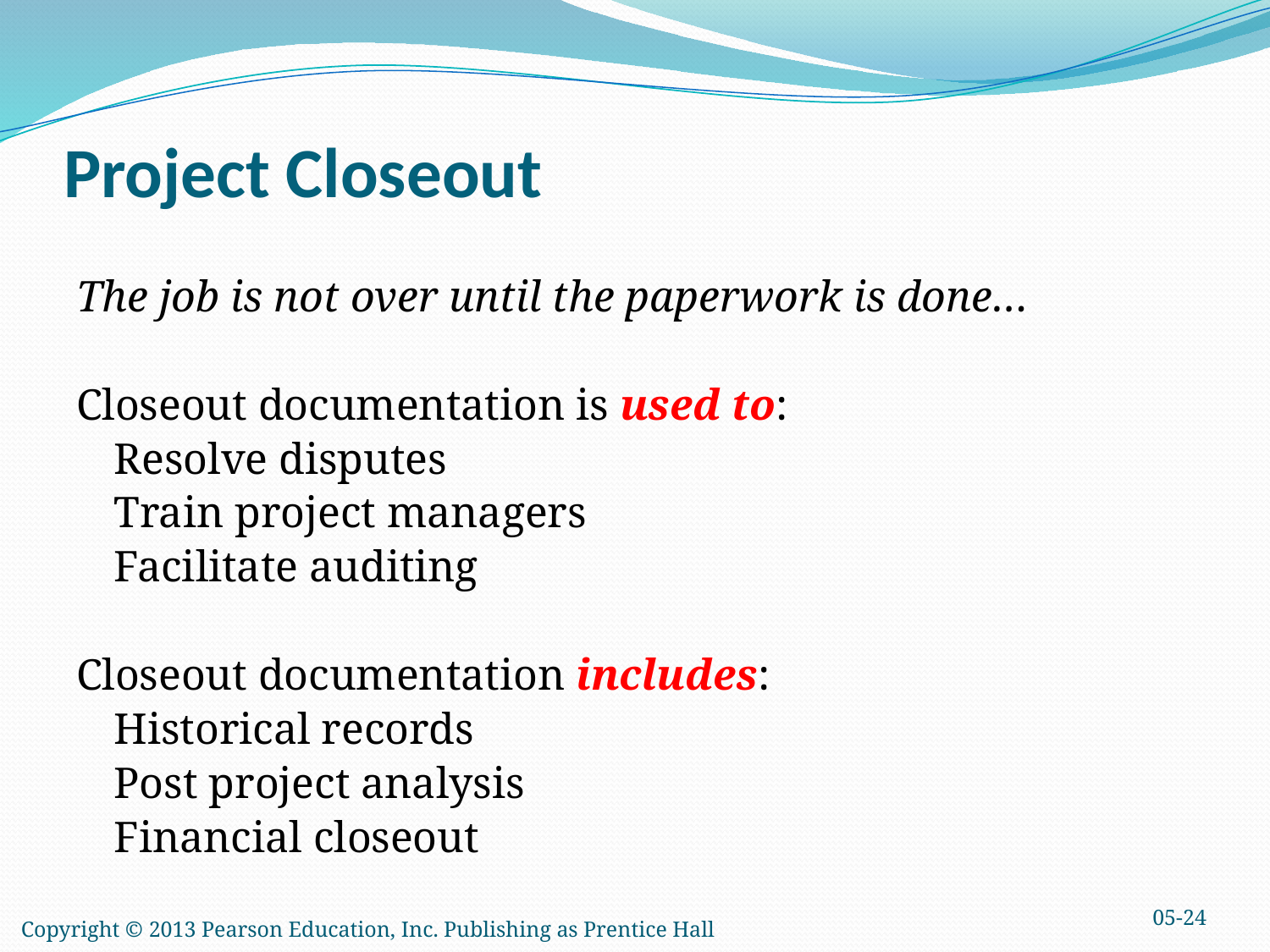

# Project Closeout
The job is not over until the paperwork is done…

Closeout documentation is used to:
	Resolve disputes
	Train project managers
	Facilitate auditing

Closeout documentation includes:
	Historical records
	Post project analysis
	Financial closeout

05-24